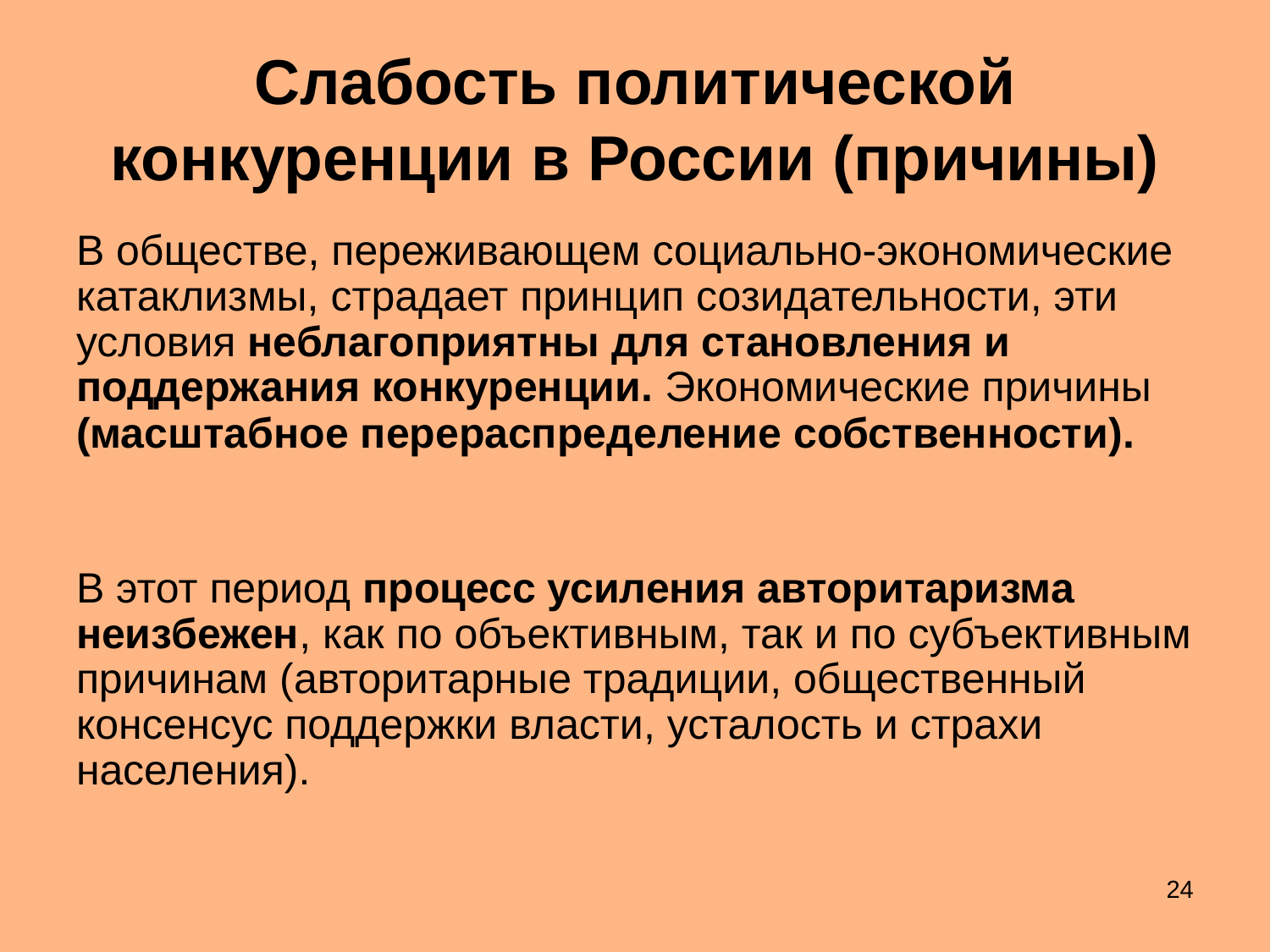

# Слабость политической конкуренции в России (причины)
В обществе, переживающем социально-экономические катаклизмы, страдает принцип созидательности, эти условия неблагоприятны для становления и поддержания конкуренции. Экономические причины (масштабное перераспределение собственности).

В этот период процесс усиления авторитаризма неизбежен, как по объективным, так и по субъективным причинам (авторитарные традиции, общественный консенсус поддержки власти, усталость и страхи населения).

24